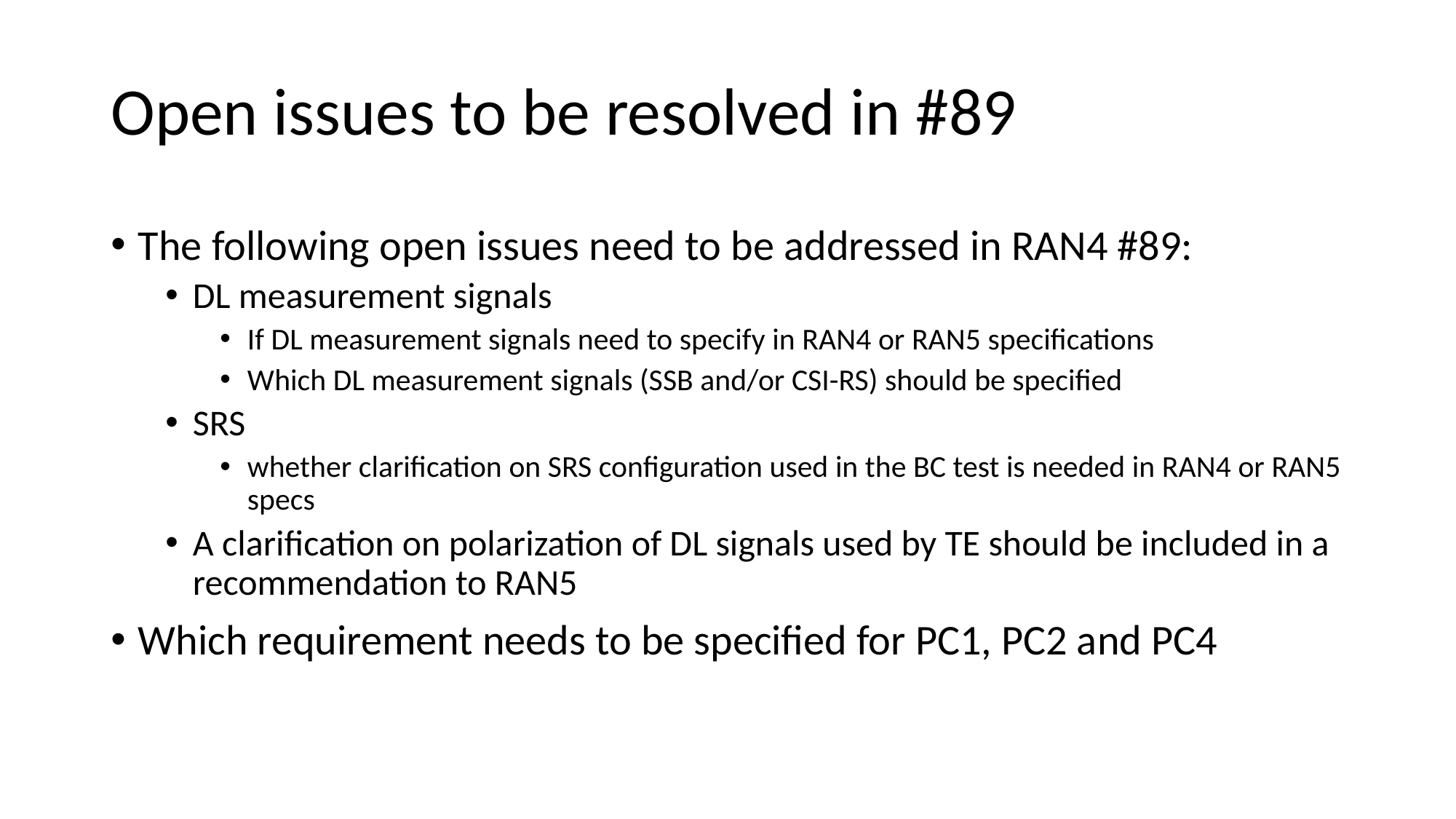

# Open issues to be resolved in #89
The following open issues need to be addressed in RAN4 #89:
DL measurement signals
If DL measurement signals need to specify in RAN4 or RAN5 specifications
Which DL measurement signals (SSB and/or CSI-RS) should be specified
SRS
whether clarification on SRS configuration used in the BC test is needed in RAN4 or RAN5 specs
A clarification on polarization of DL signals used by TE should be included in a recommendation to RAN5
Which requirement needs to be specified for PC1, PC2 and PC4